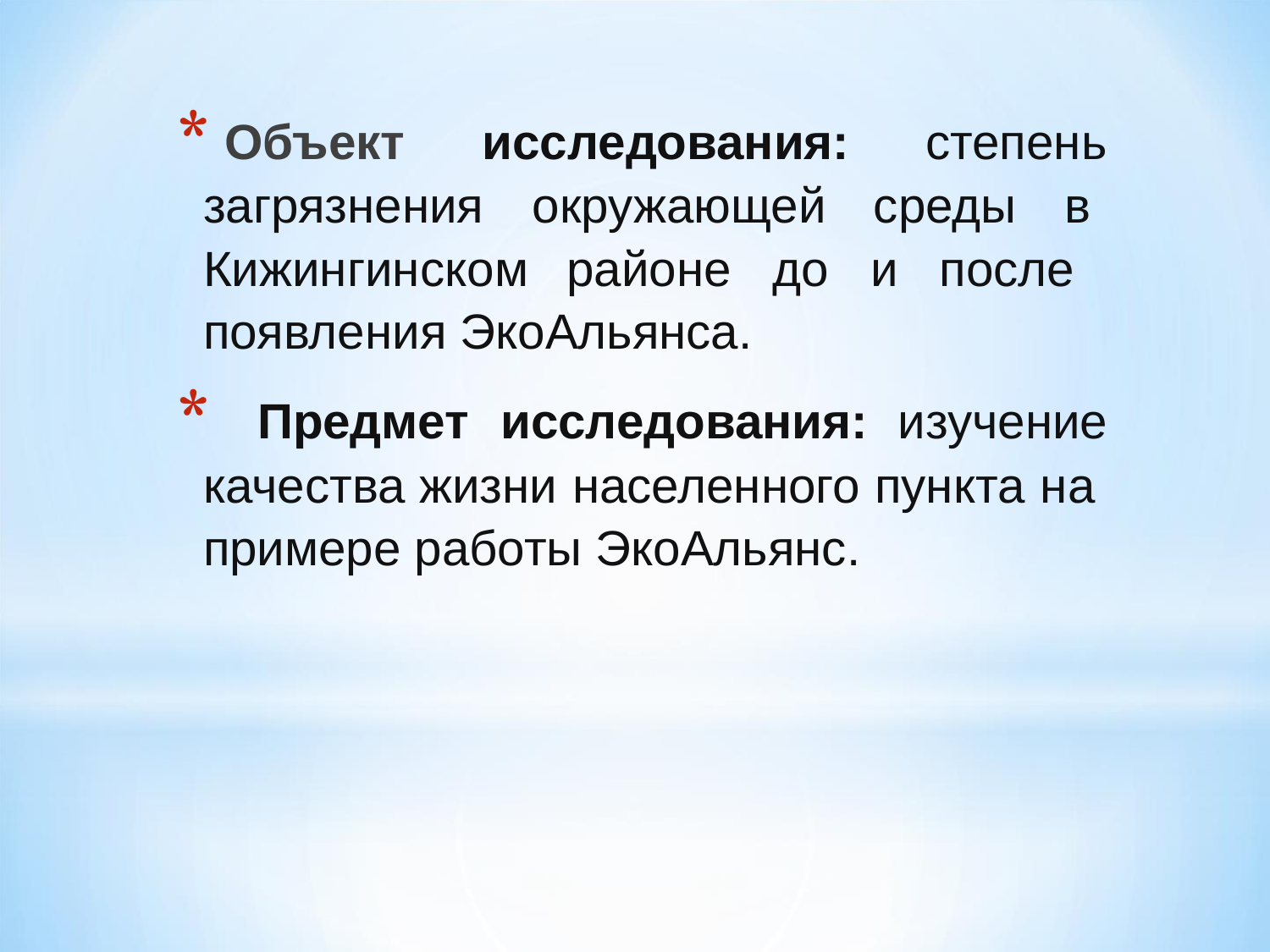

* Объект исследования: степень
загрязнения окружающей среды в
Кижингинском районе до и после
появления ЭкоАльянса.
* Предмет исследования: изучение
качества жизни населенного пункта на
примере работы ЭкоАльянс.